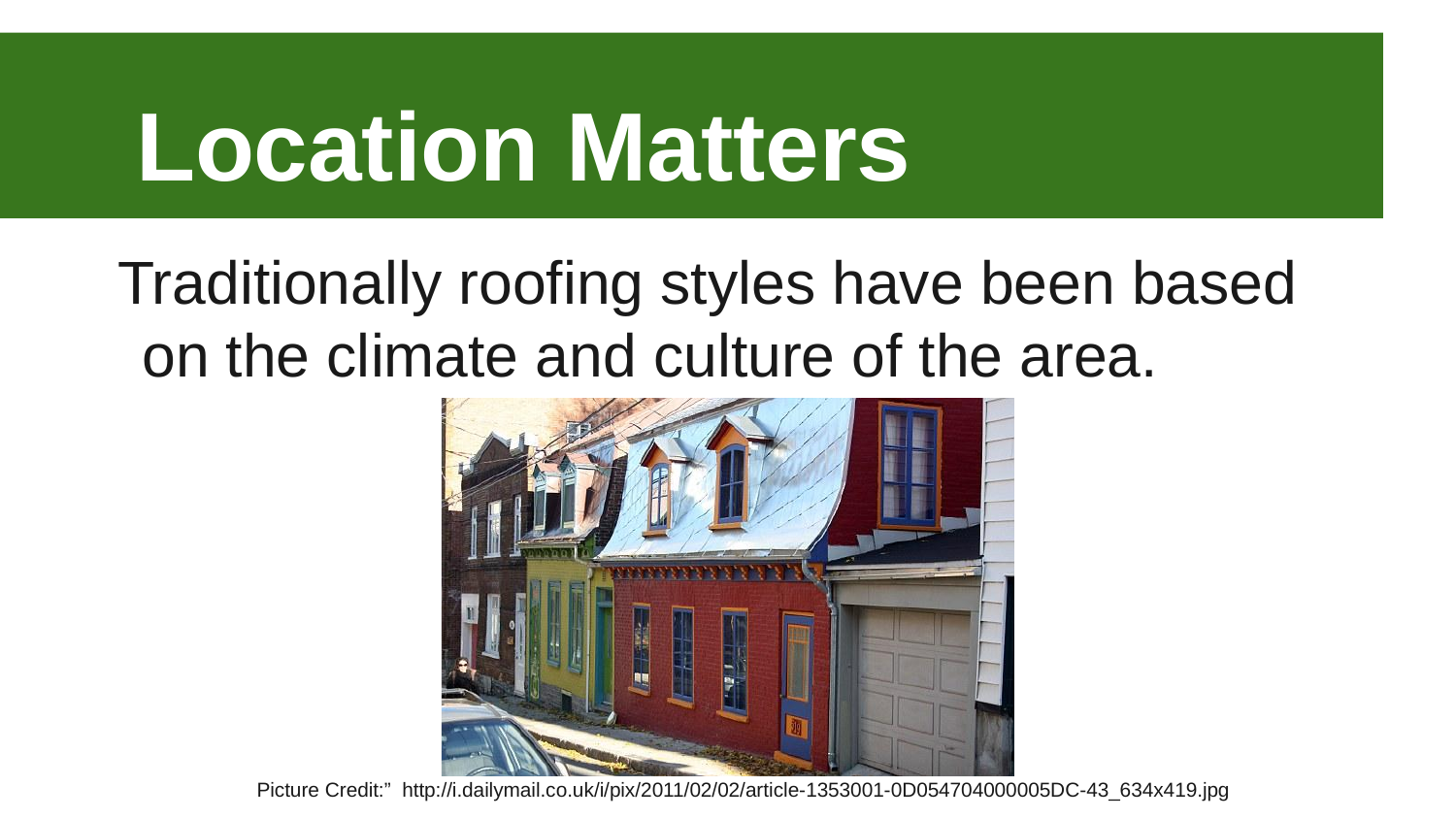

# Location Matters
Traditionally roofing styles have been based on the climate and culture of the area.

Picture Credit:”  http://i.dailymail.co.uk/i/pix/2011/02/02/article-1353001-0D054704000005DC-43_634x419.jpg